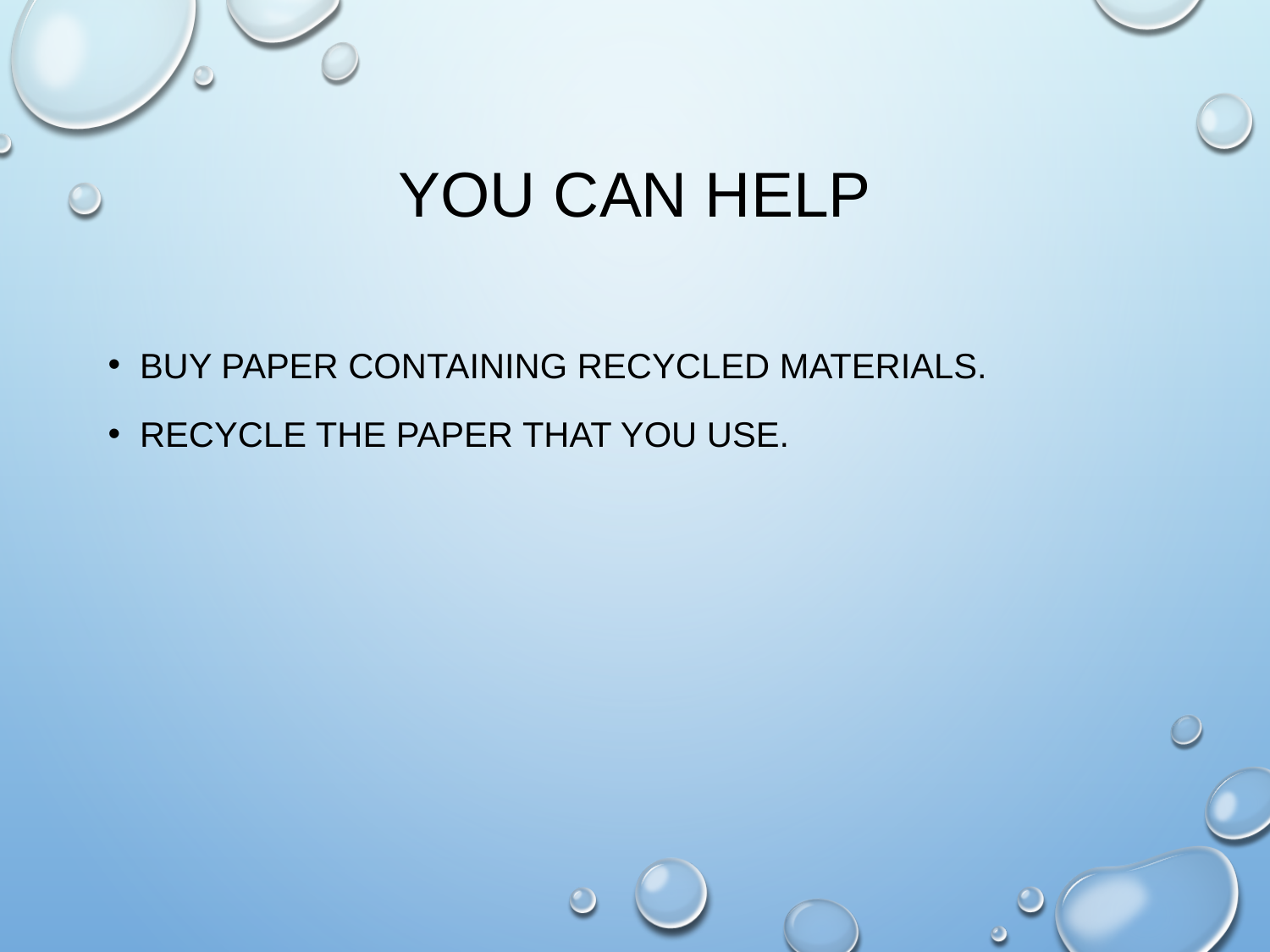

# You Can Help
Buy paper containing recycled materials.
Recycle the paper that you use.